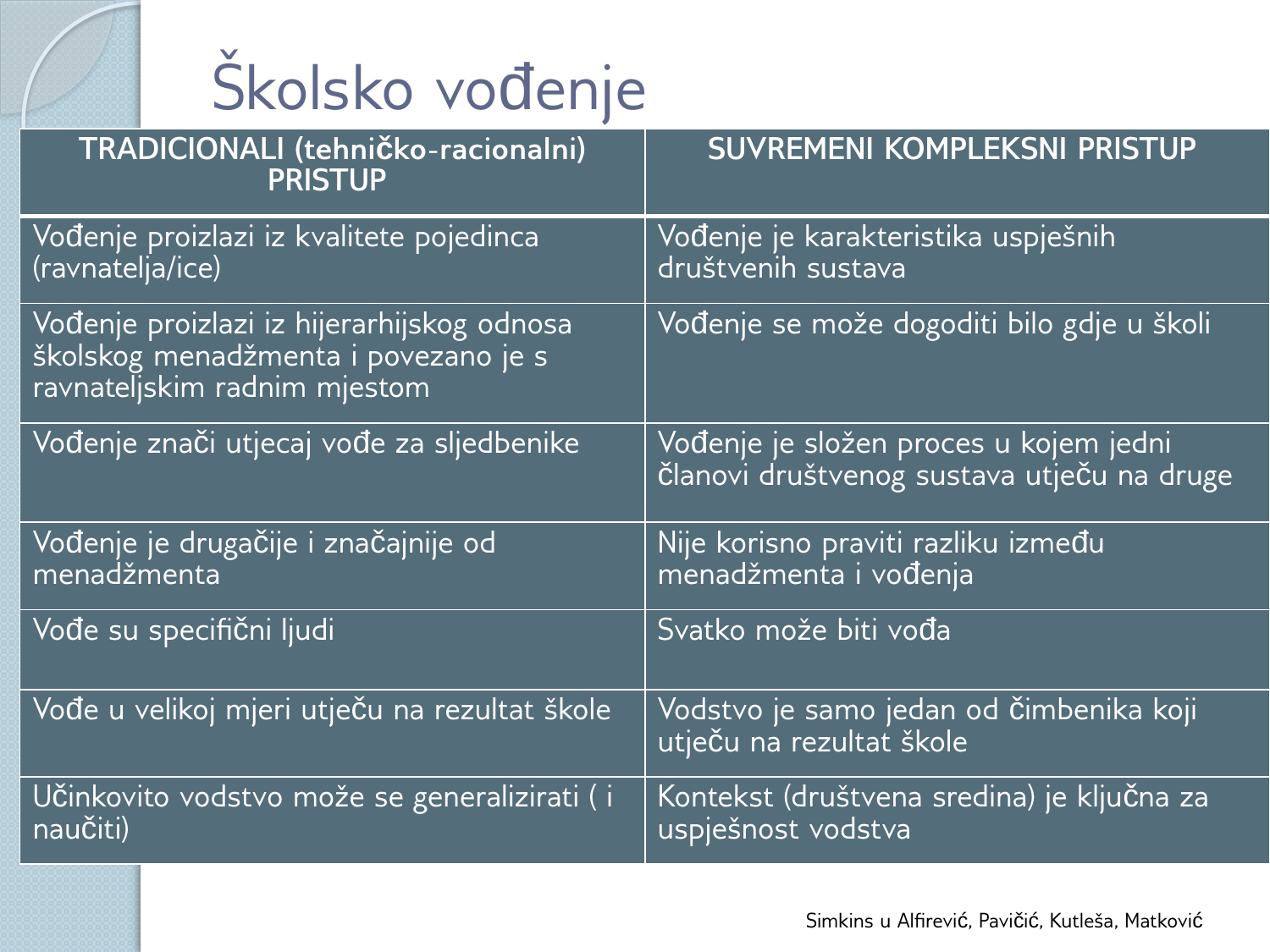

# Školsko vođenje
| TRADICIONALI (tehničko-racionalni) PRISTUP | SUVREMENI KOMPLEKSNI PRISTUP |
| --- | --- |
| Vođenje proizlazi iz kvalitete pojedinca (ravnatelja/ice) | Vođenje je karakteristika uspješnih društvenih sustava |
| Vođenje proizlazi iz hijerarhijskog odnosa školskog menadžmenta i povezano je s ravnateljskim radnim mjestom | Vođenje se može dogoditi bilo gdje u školi |
| Vođenje znači utjecaj vođe za sljedbenike | Vođenje je složen proces u kojem jedni članovi društvenog sustava utječu na druge |
| Vođenje je drugačije i značajnije od menadžmenta | Nije korisno praviti razliku između menadžmenta i vođenja |
| Vođe su specifični ljudi | Svatko može biti vođa |
| Vođe u velikoj mjeri utječu na rezultat škole | Vodstvo je samo jedan od čimbenika koji utječu na rezultat škole |
| Učinkovito vodstvo može se generalizirati ( i naučiti) | Kontekst (društvena sredina) je ključna za uspješnost vodstva |
Simkins u Alfirević, Pavičić, Kutleša, Matković